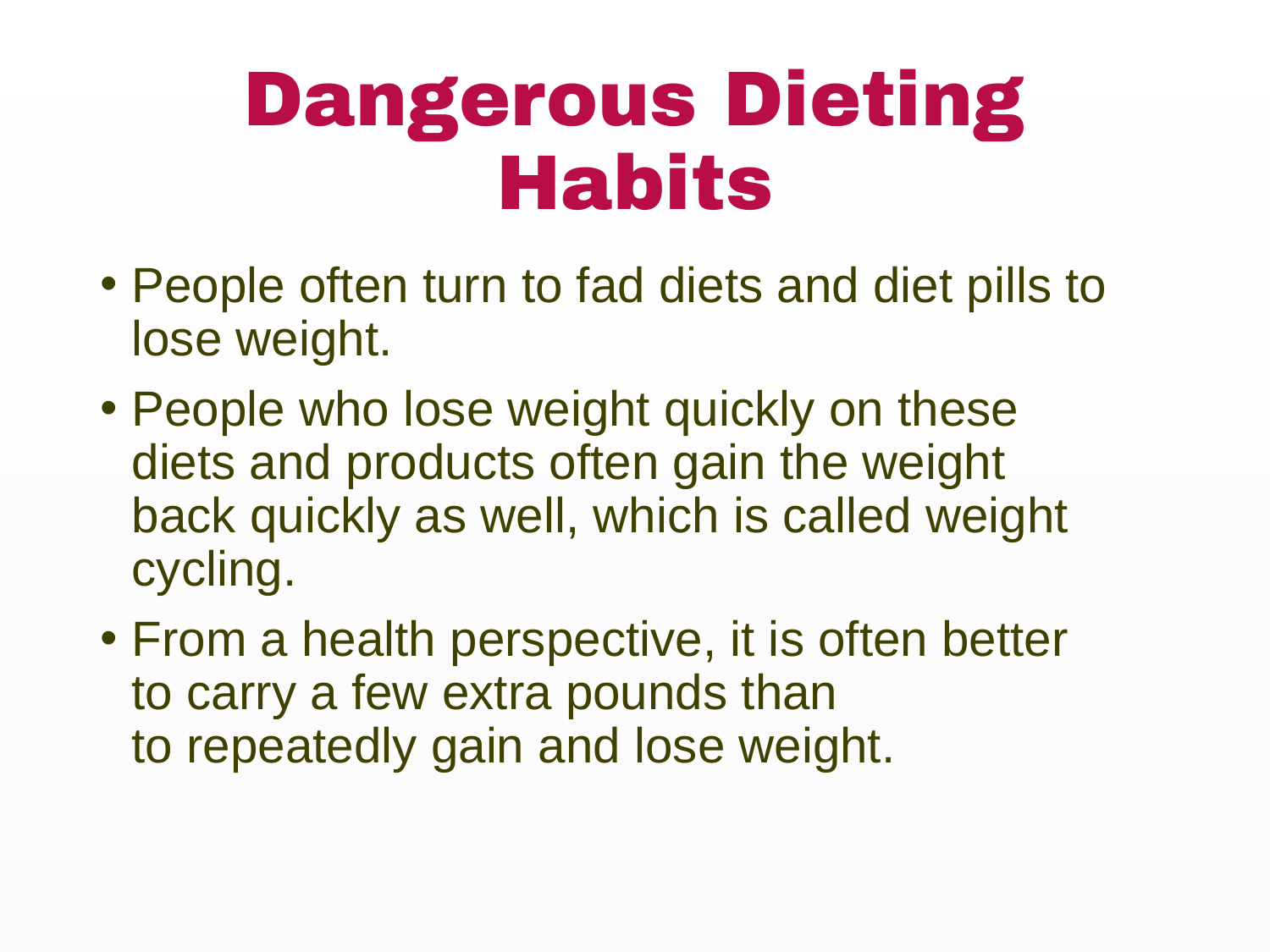

# Dangerous Dieting Habits
People often turn to fad diets and diet pills to lose weight.
People who lose weight quickly on these diets and products often gain the weight back quickly as well, which is called weight cycling.
From a health perspective, it is often better to carry a few extra pounds than to repeatedly gain and lose weight.